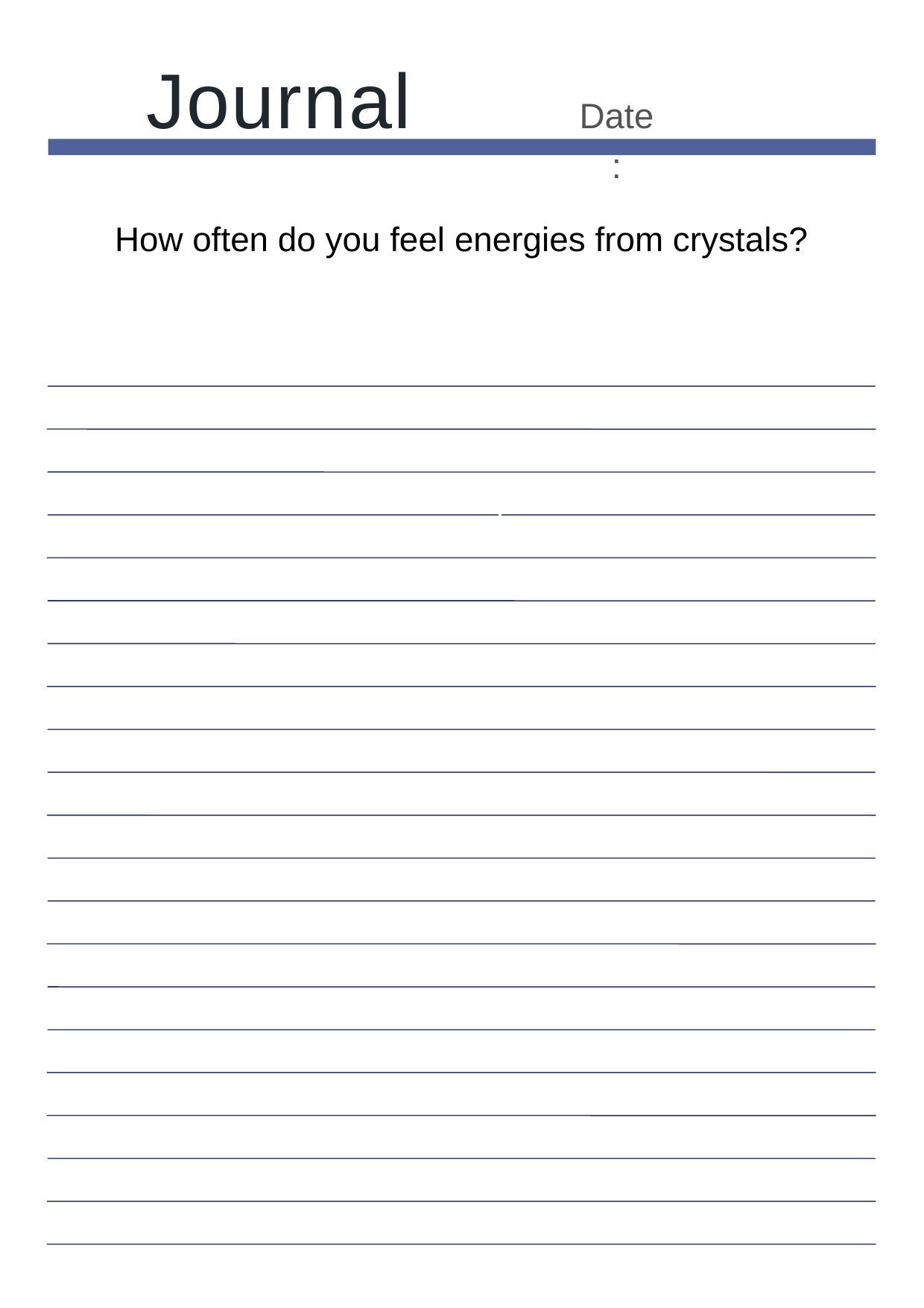

Journal
Date:

How often do you feel energies from crystals?

Journal Prompt Here